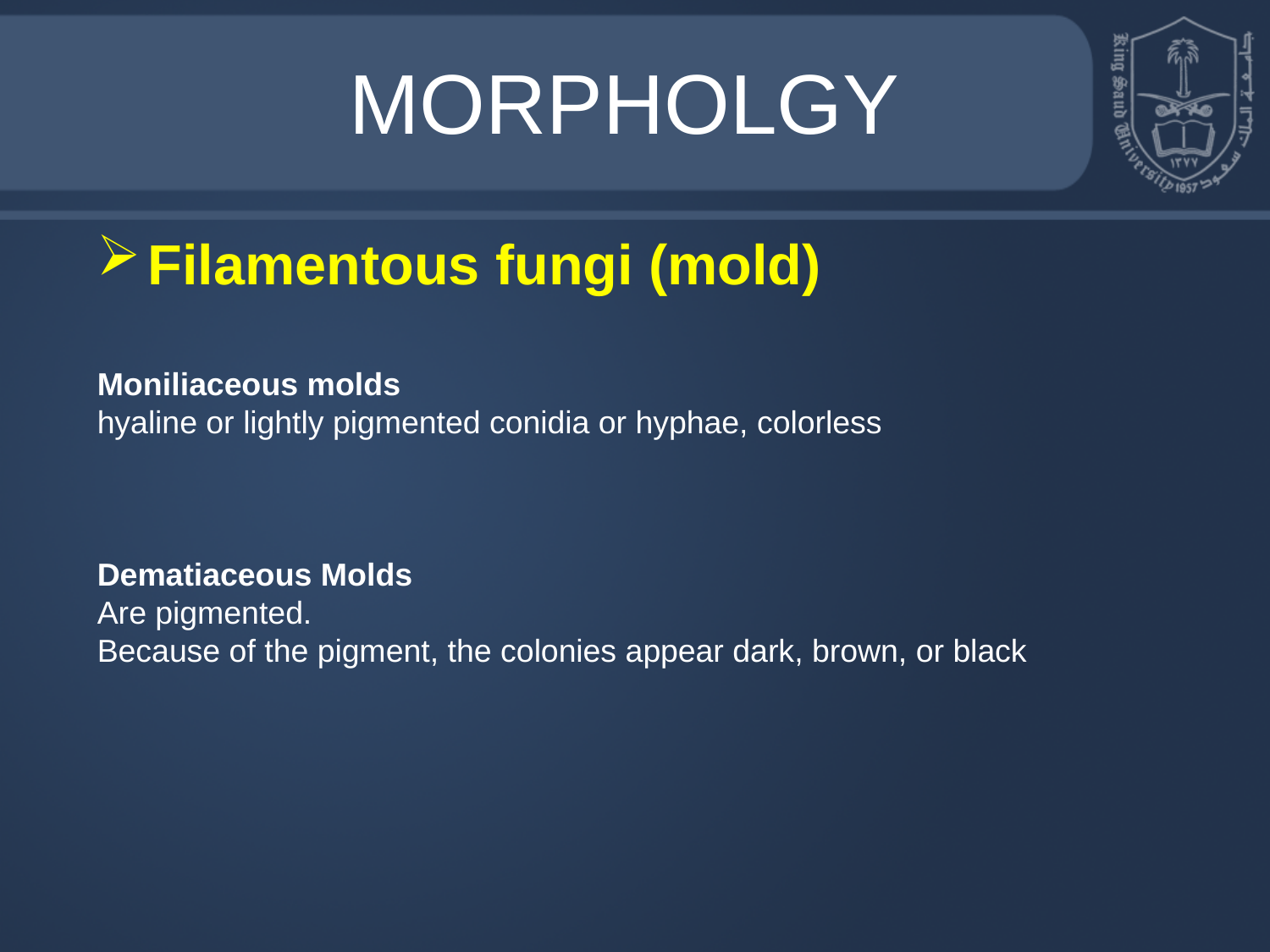

MORPHOLGY
Filamentous fungi (mold)

Moniliaceous molds
hyaline or lightly pigmented conidia or hyphae, colorless

Dematiaceous Molds
Are pigmented.
Because of the pigment, the colonies appear dark, brown, or black